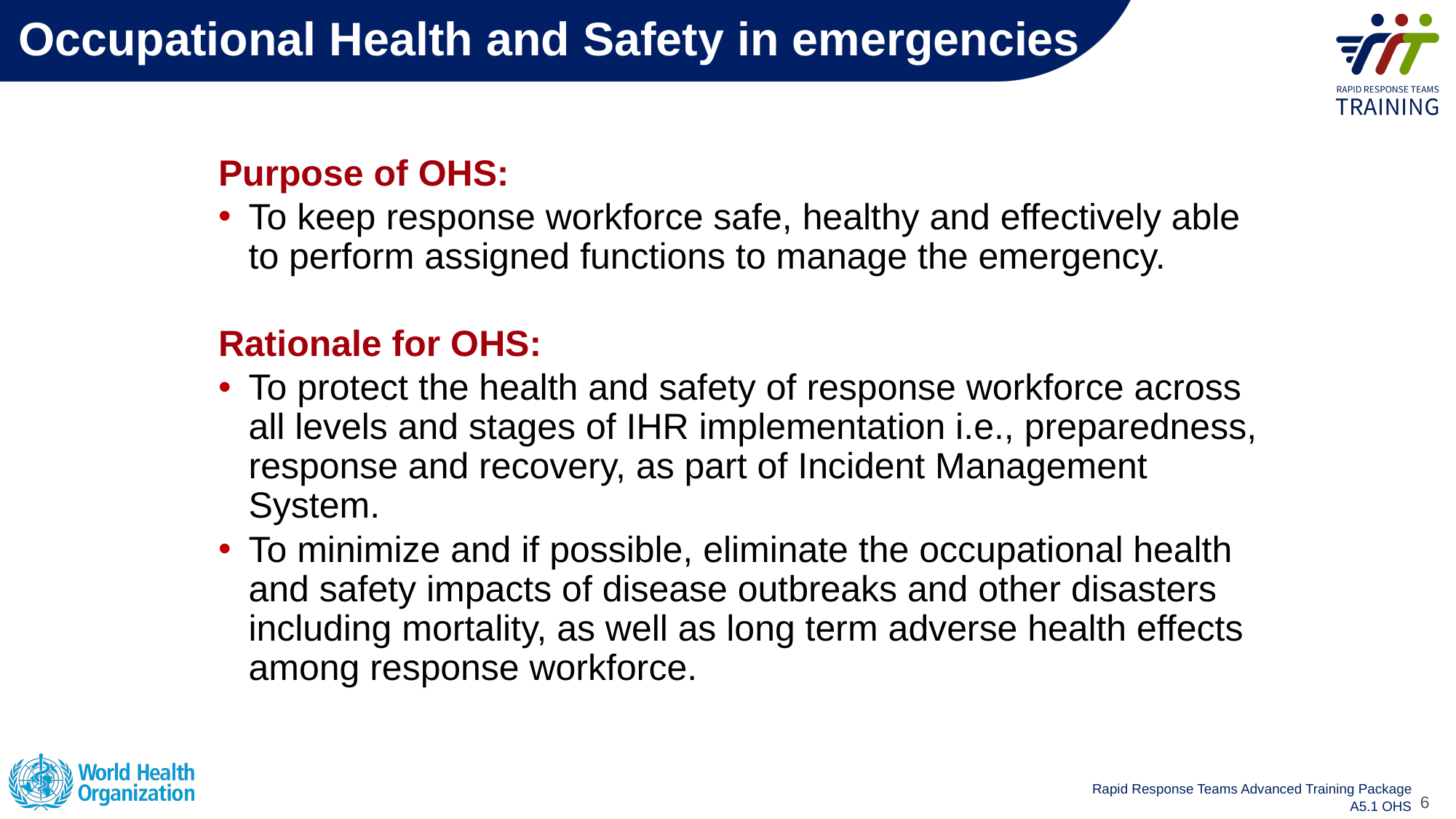

Occupational Health and Safety in emergencies
Purpose of OHS:
To keep response workforce safe, healthy and effectively able to perform assigned functions to manage the emergency.

Rationale for OHS:
To protect the health and safety of response workforce across all levels and stages of IHR implementation i.e., preparedness, response and recovery, as part of Incident Management System.
To minimize and if possible, eliminate the occupational health and safety impacts of disease outbreaks and other disasters including mortality, as well as long term adverse health effects among response workforce.
6